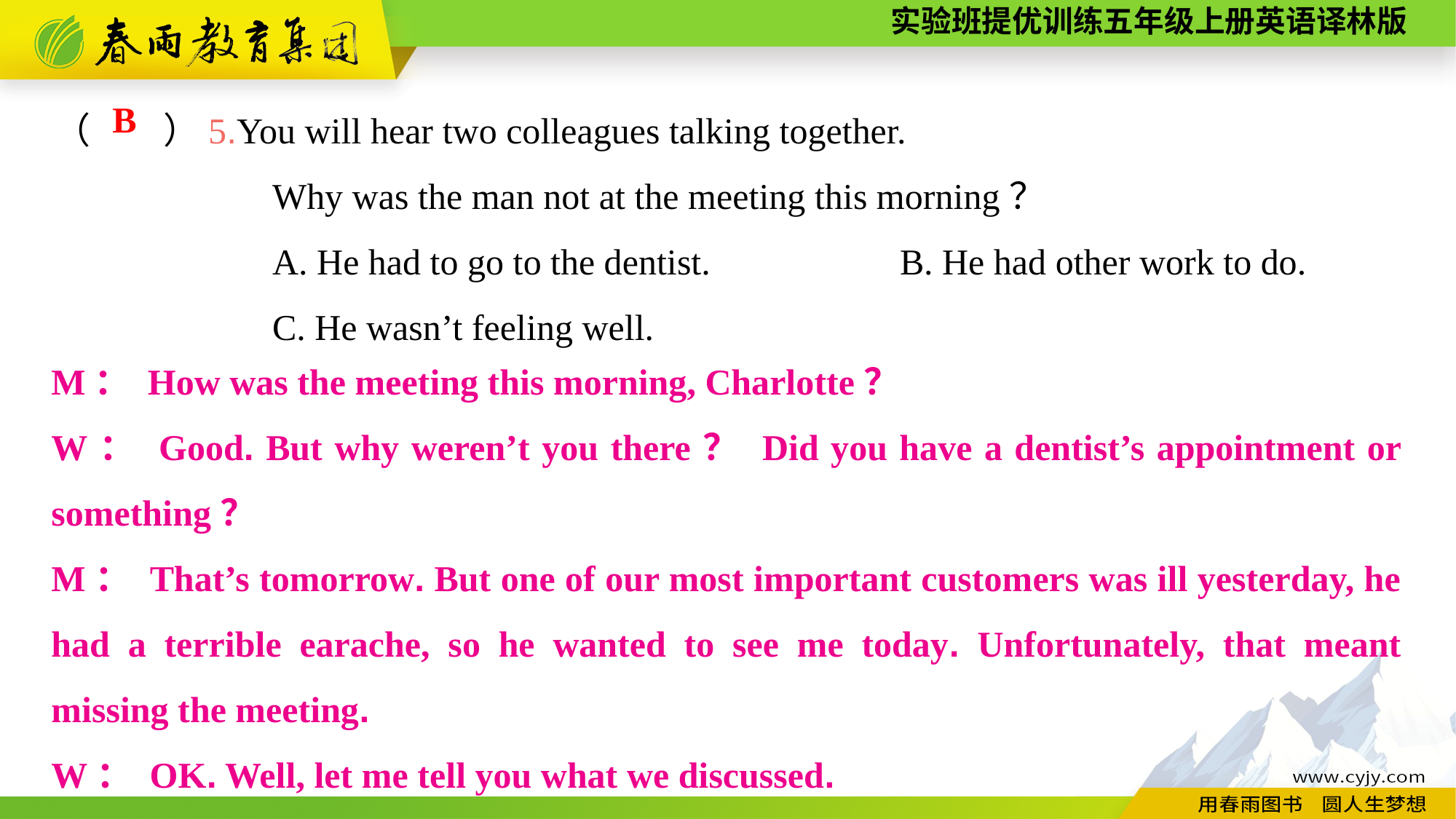

（　　）5.You will hear two colleagues talking together.
		Why was the man not at the meeting this morning？
		A. He had to go to the dentist.	　　B. He had other work to do.
		C. He wasn’t feeling well.
B
M： How was the meeting this morning, Charlotte？
W： Good. But why weren’t you there？ Did you have a dentist’s appointment or something？
M： That’s tomorrow. But one of our most important customers was ill yesterday, he had a terrible earache, so he wanted to see me today. Unfortunately, that meant missing the meeting.
W： OK. Well, let me tell you what we discussed.